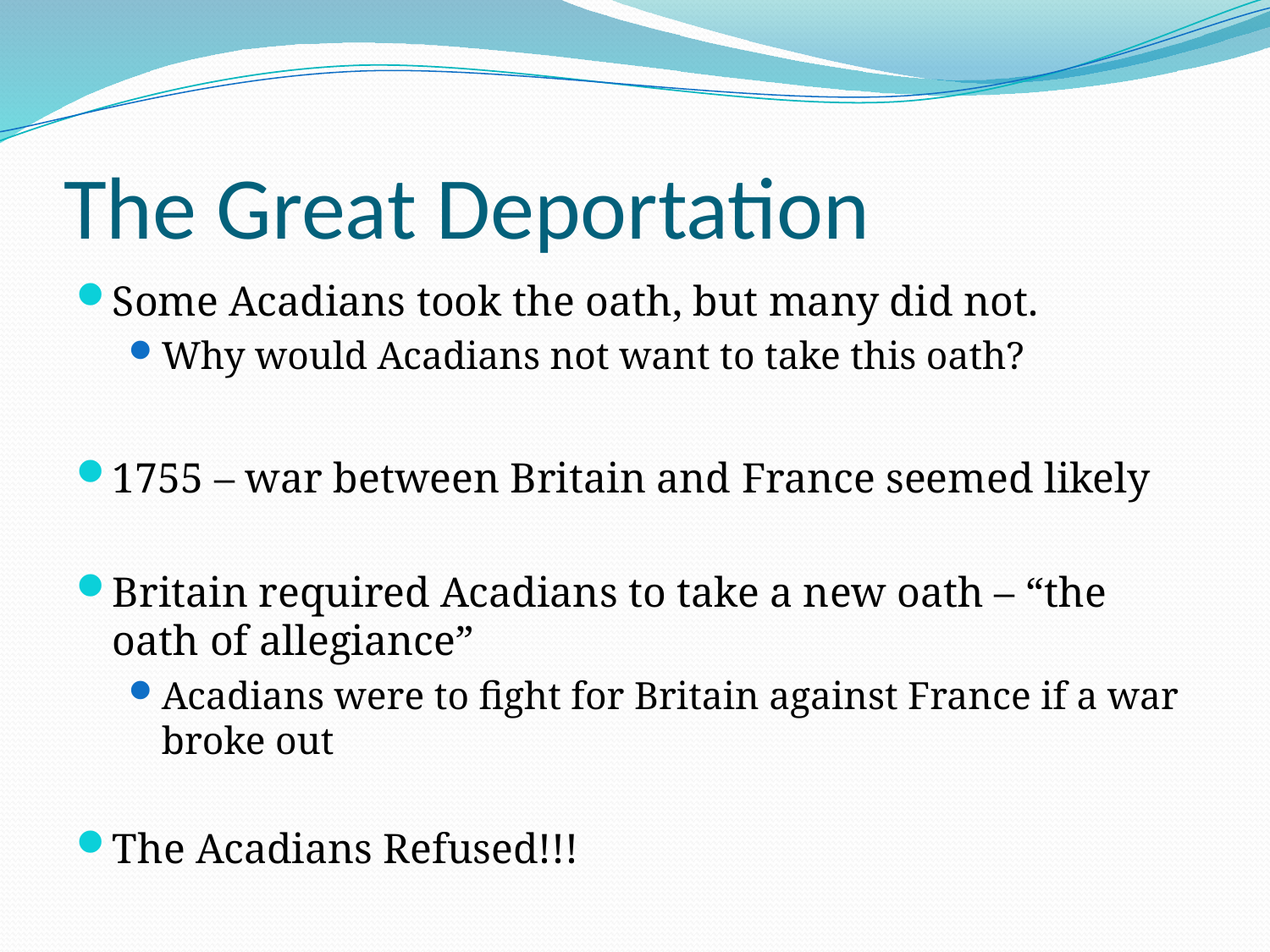

# The Great Deportation
Some Acadians took the oath, but many did not.
Why would Acadians not want to take this oath?

1755 – war between Britain and France seemed likely

Britain required Acadians to take a new oath – “the oath of allegiance”
Acadians were to fight for Britain against France if a war broke out

The Acadians Refused!!!